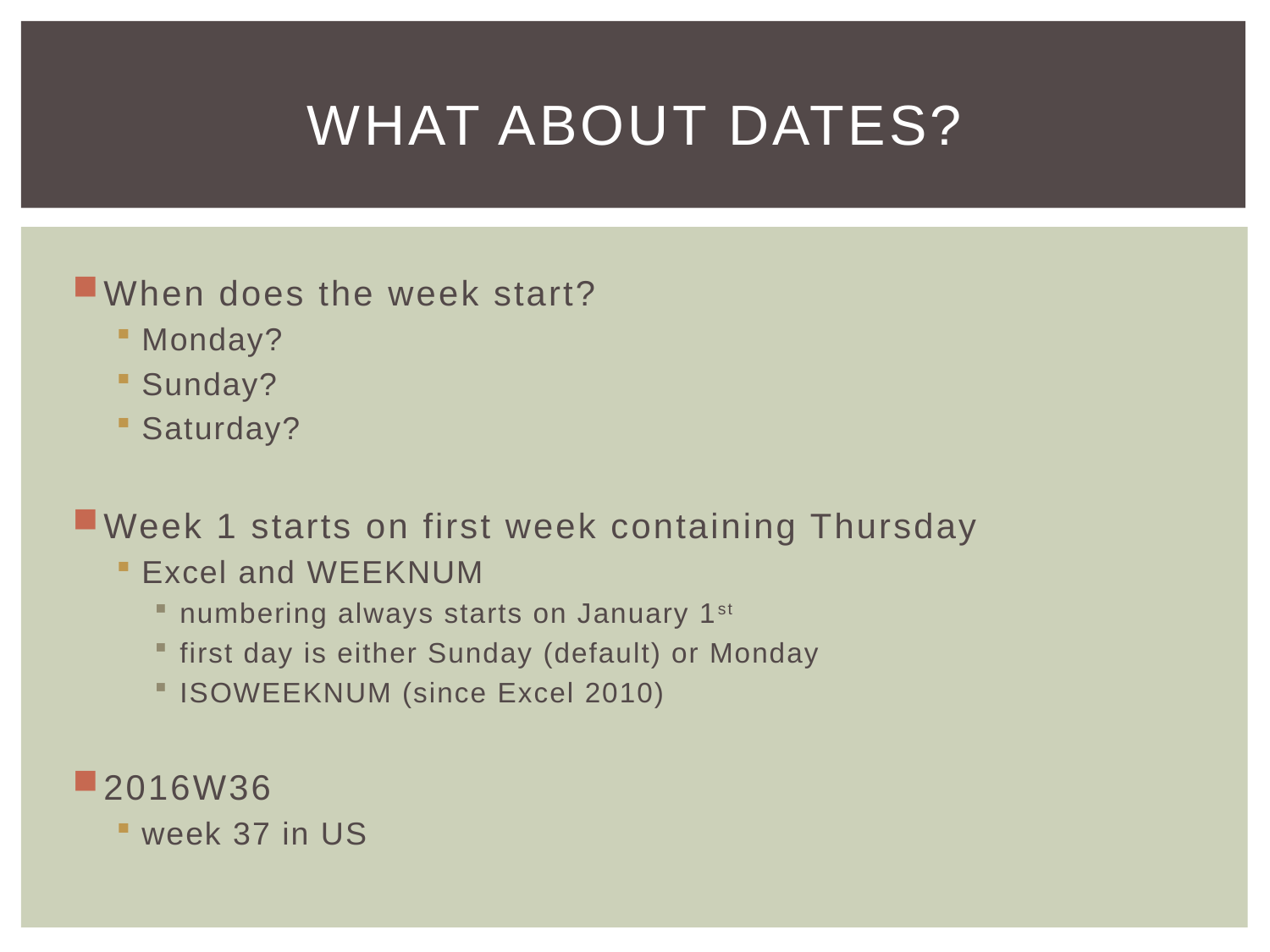

# What About Dates?
When does the week start?
Monday?
Sunday?
Saturday?

Week 1 starts on first week containing Thursday
Excel and WEEKNUM
numbering always starts on January 1st
first day is either Sunday (default) or Monday
ISOWEEKNUM (since Excel 2010)

2016W36
week 37 in US